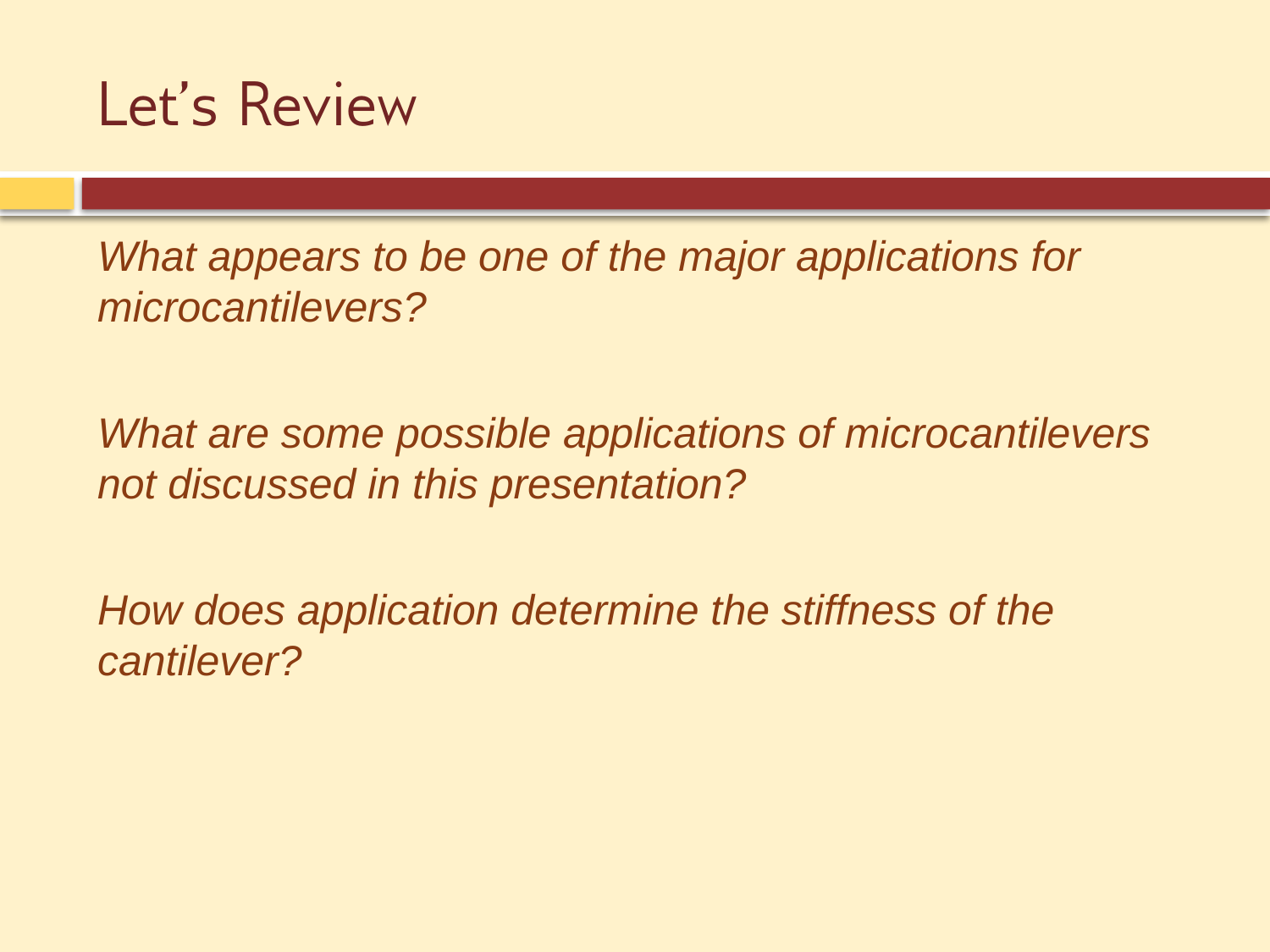

# Let’s Review
What appears to be one of the major applications for microcantilevers?

What are some possible applications of microcantilevers not discussed in this presentation?

How does application determine the stiffness of the cantilever?